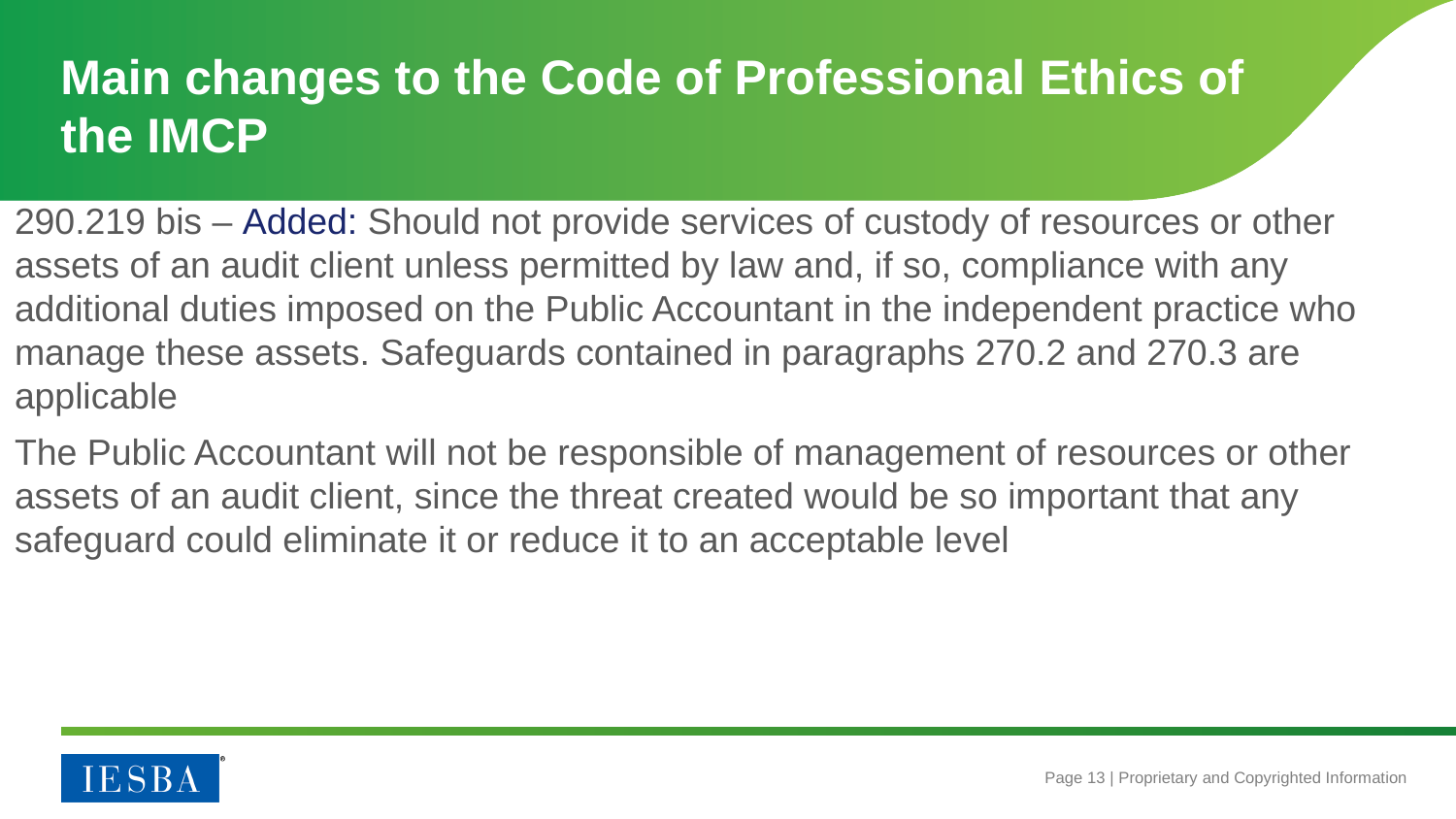

# Main changes to the Code of Professional Ethics of the IMCP
290.219 bis – Added: Should not provide services of custody of resources or other assets of an audit client unless permitted by law and, if so, compliance with any additional duties imposed on the Public Accountant in the independent practice who manage these assets. Safeguards contained in paragraphs 270.2 and 270.3 are applicable
The Public Accountant will not be responsible of management of resources or other assets of an audit client, since the threat created would be so important that any safeguard could eliminate it or reduce it to an acceptable level